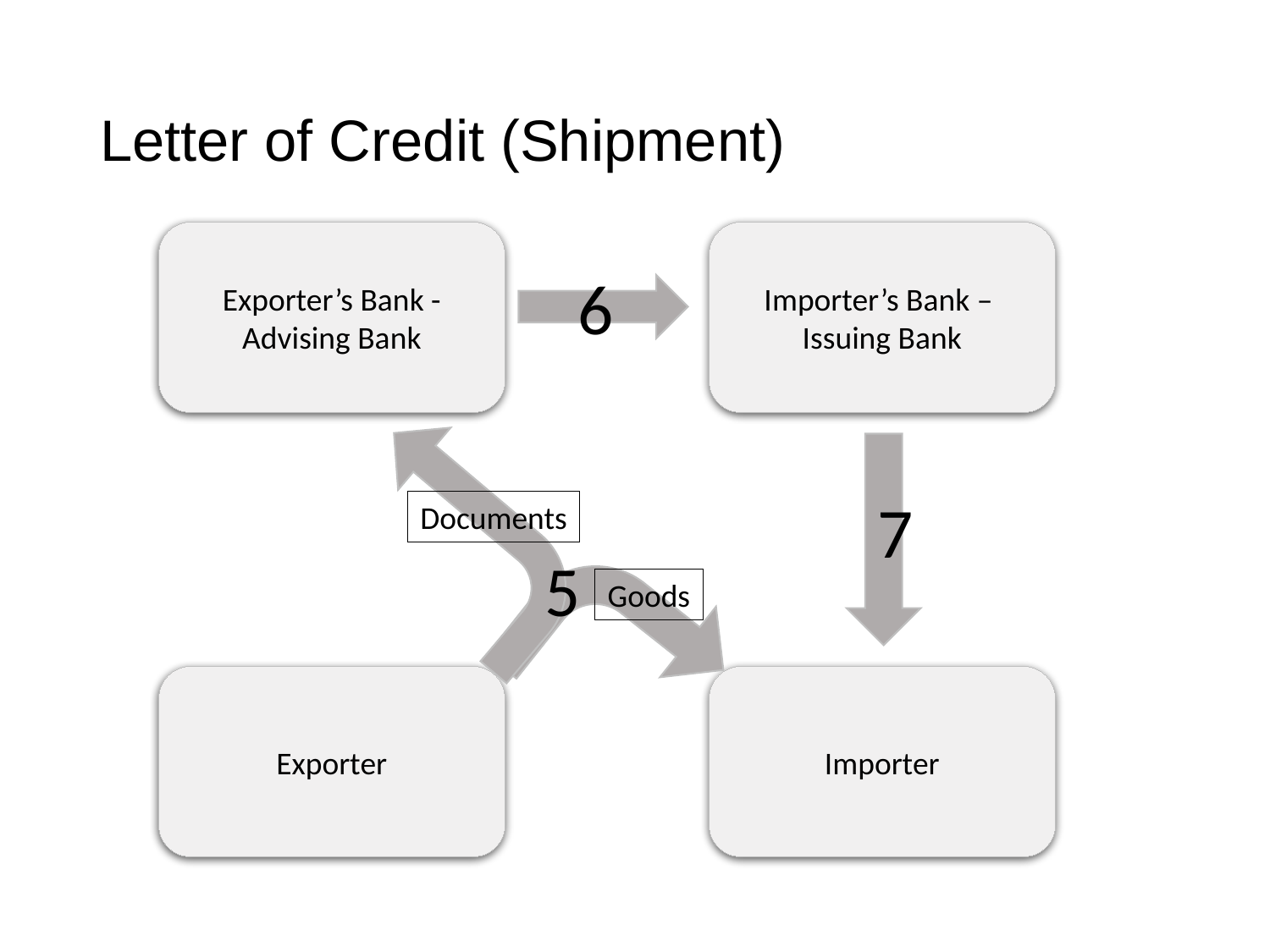

# Letter of Credit (Shipment)
Exporter’s Bank - Advising Bank
Importer’s Bank –
Issuing Bank
6

Documents
7
5

Goods
Exporter
Importer